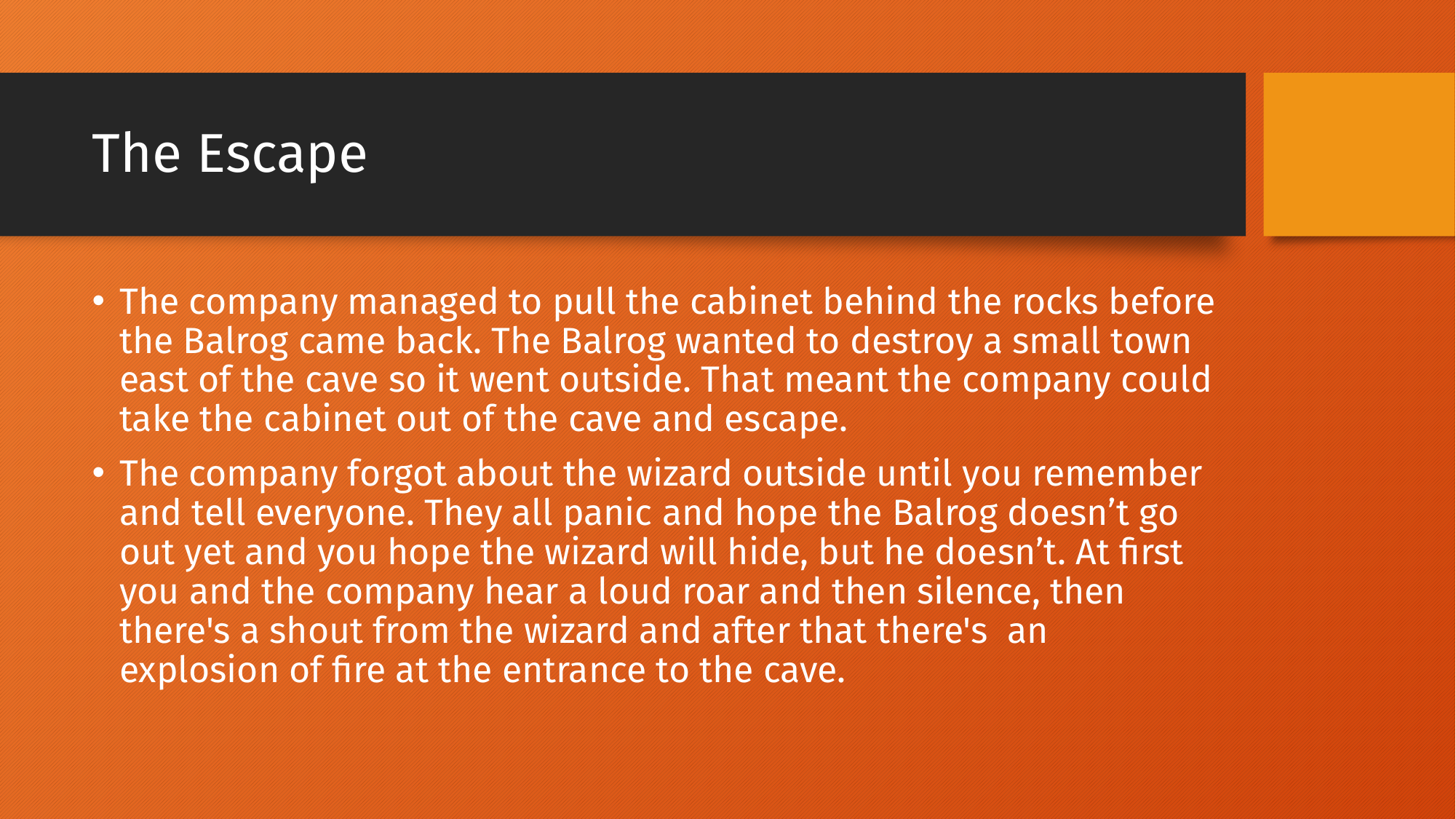

# The Escape
The company managed to pull the cabinet behind the rocks before the Balrog came back. The Balrog wanted to destroy a small town east of the cave so it went outside. That meant the company could take the cabinet out of the cave and escape.
The company forgot about the wizard outside until you remember and tell everyone. They all panic and hope the Balrog doesn’t go out yet and you hope the wizard will hide, but he doesn’t. At first you and the company hear a loud roar and then silence, then there's a shout from the wizard and after that there's  an explosion of fire at the entrance to the cave.